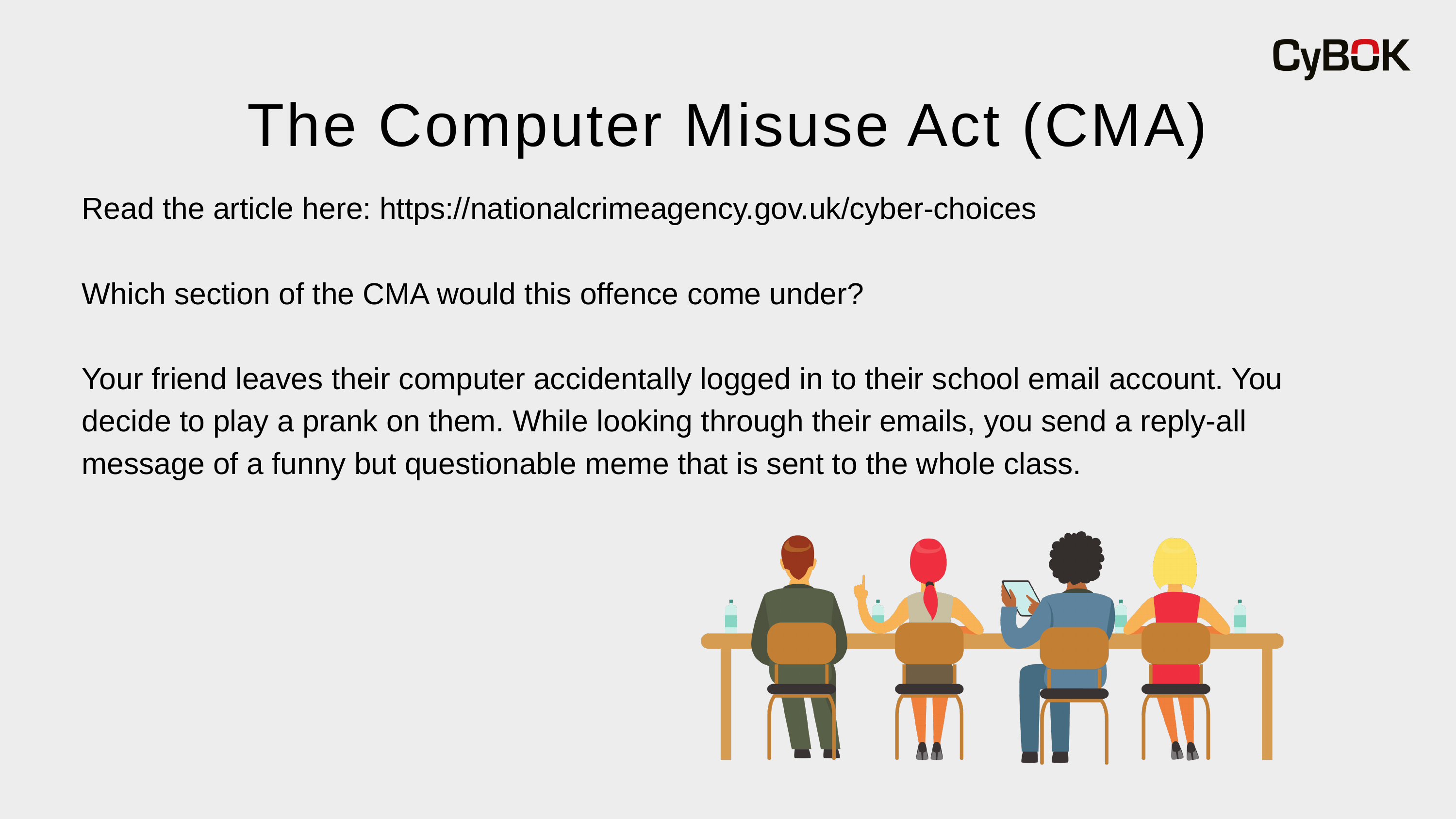

The Computer Misuse Act (CMA)
Read the article here: https://nationalcrimeagency.gov.uk/cyber-choices

Which section of the CMA would this offence come under?

Your friend leaves their computer accidentally logged in to their school email account. You decide to play a prank on them. While looking through their emails, you send a reply-all message of a funny but questionable meme that is sent to the whole class.